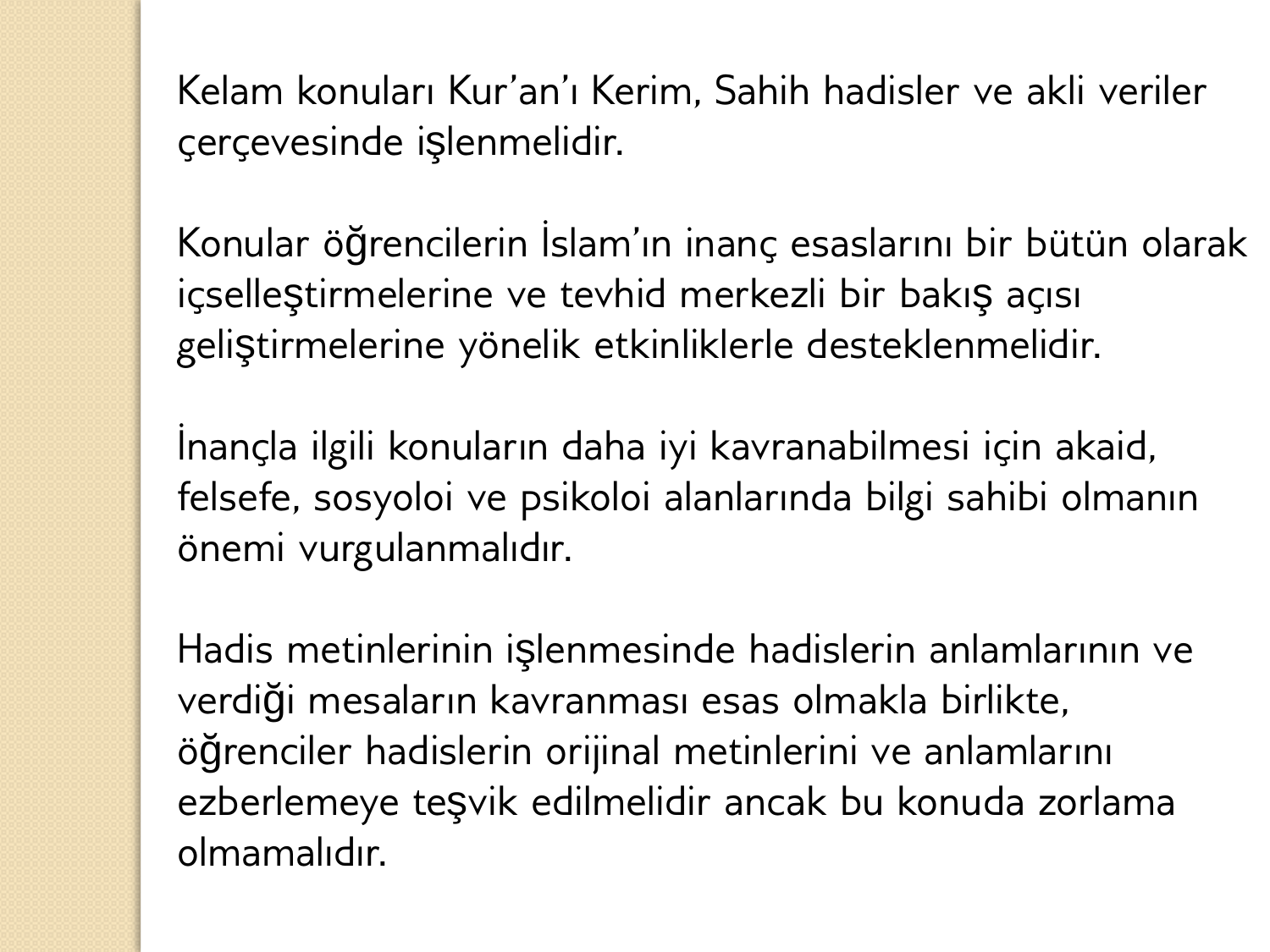

Kelam konuları Kur’an’ı Kerim, Sahih hadisler ve akli veriler çerçevesinde işlenmelidir.

Konular öğrencilerin İslam’ın inanç esaslarını bir bütün olarak içselleştirmelerine ve tevhid merkezli bir bakış açısı geliştirmelerine yönelik etkinliklerle desteklenmelidir.

İnançla ilgili konuların daha iyi kavranabilmesi için akaid, felsefe, sosyoloi ve psikoloi alanlarında bilgi sahibi olmanın önemi vurgulanmalıdır.

Hadis metinlerinin işlenmesinde hadislerin anlamlarının ve verdiği mesaların kavranması esas olmakla birlikte, öğrenciler hadislerin orijinal metinlerini ve anlamlarını ezberlemeye teşvik edilmelidir ancak bu konuda zorlama olmamalıdır.